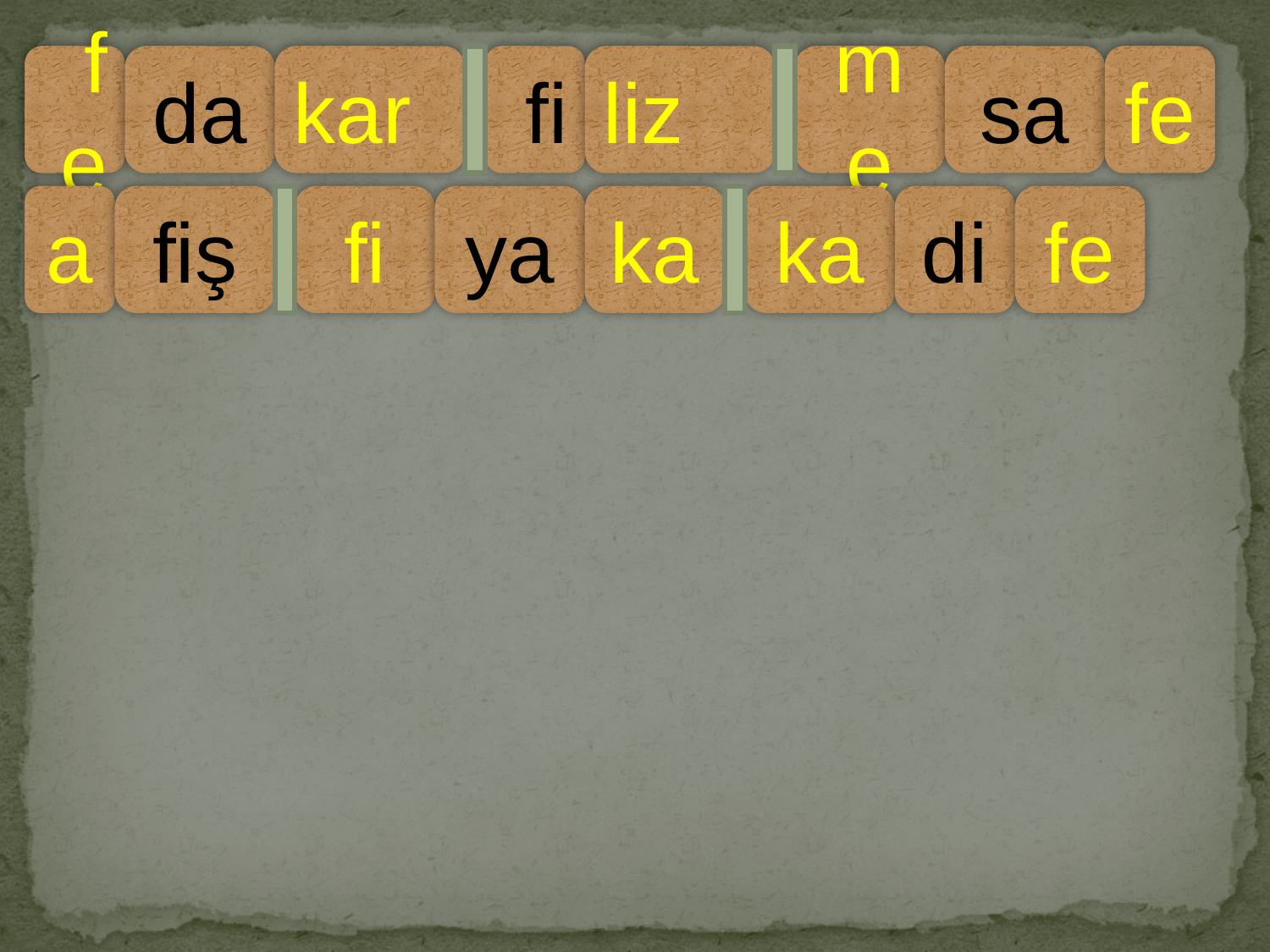

fe
da
kar

fi
liz

me
sa
fe
a
fiş

fi
ya
ka

ka
di
fe